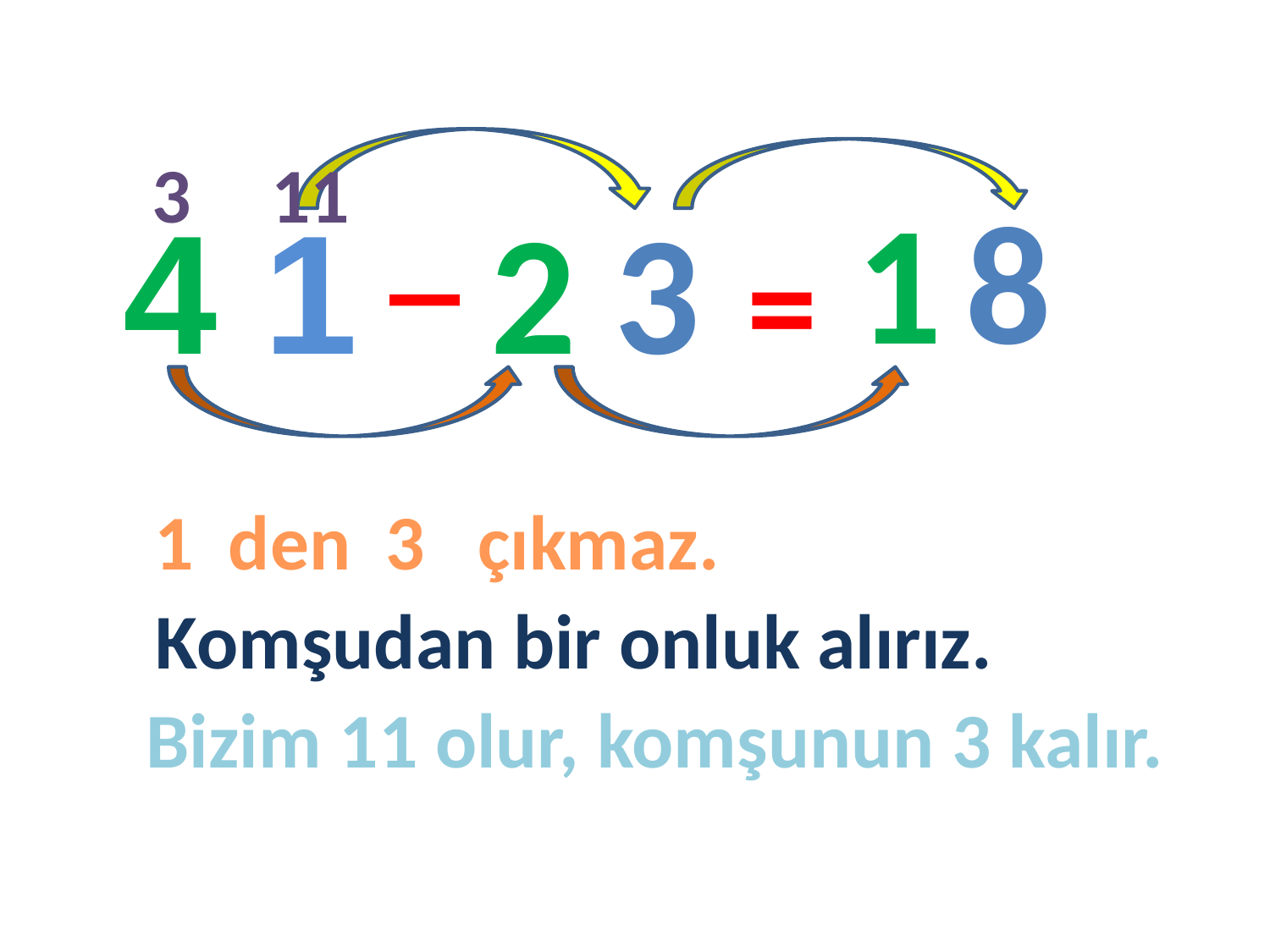

3
11
_

1
8
4 1
2 3
=

1  den  3   çıkmaz.
Komşudan bir onluk alırız.
Bizim 11 olur, komşunun 3 kalır.